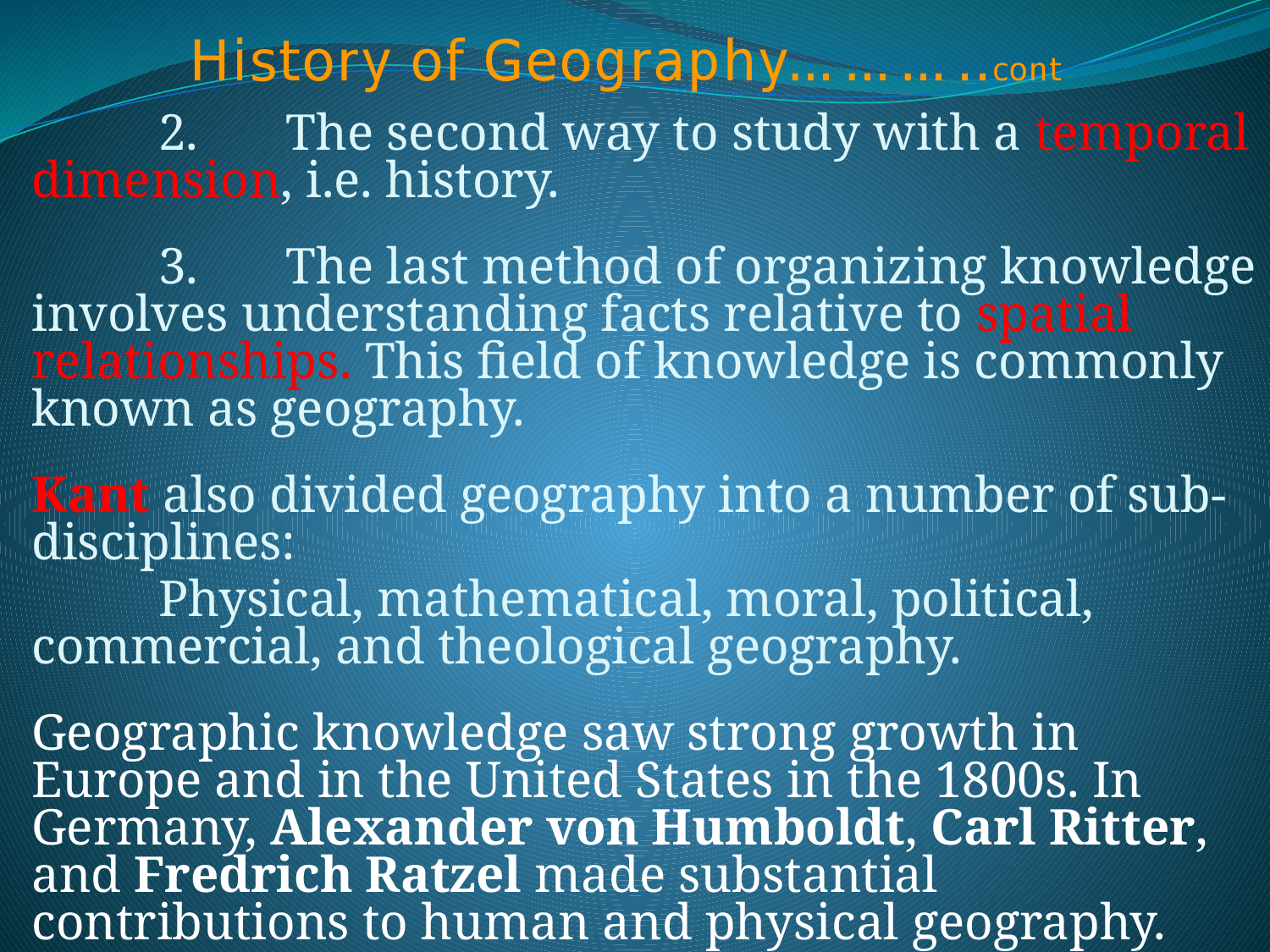

History of Geography………..cont
	2.	The second way to study with a temporal dimension, i.e. history.
	3.	The last method of organizing knowledge involves understanding facts relative to spatial relationships. This field of knowledge is commonly known as geography.

Kant also divided geography into a number of sub-disciplines:
	Physical, mathematical, moral, political, 	commercial, and theological geography.

Geographic knowledge saw strong growth in Europe and in the United States in the 1800s. In Germany, Alexander von Humboldt, Carl Ritter, and Fredrich Ratzel made substantial contributions to human and physical geography.